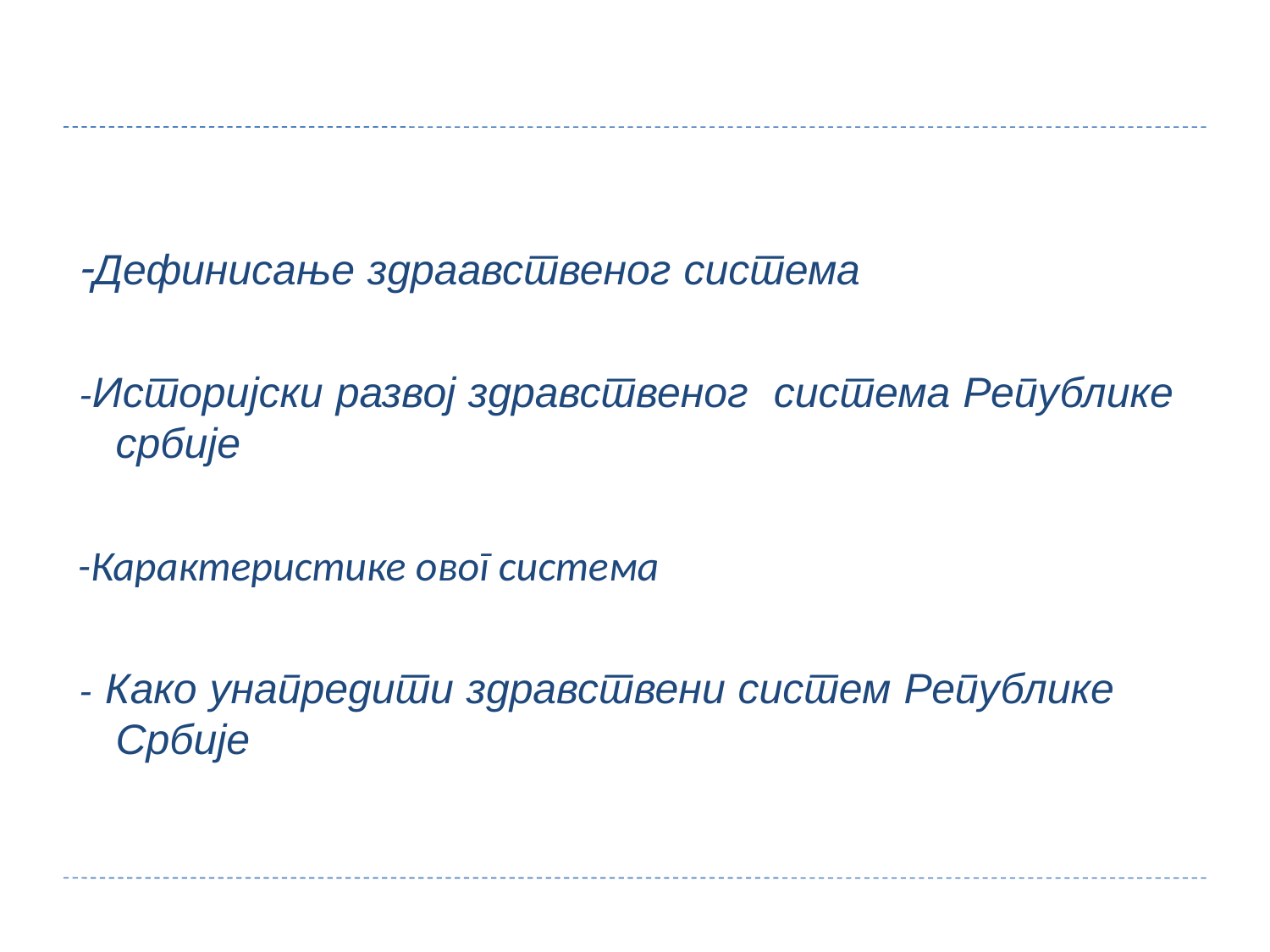

#
-Дефинисање здраавственог система

-Историјски развој здравственог  система Републике србије

-Карактеристике овог система

- Како унапредити здравствени систем Републике Србије